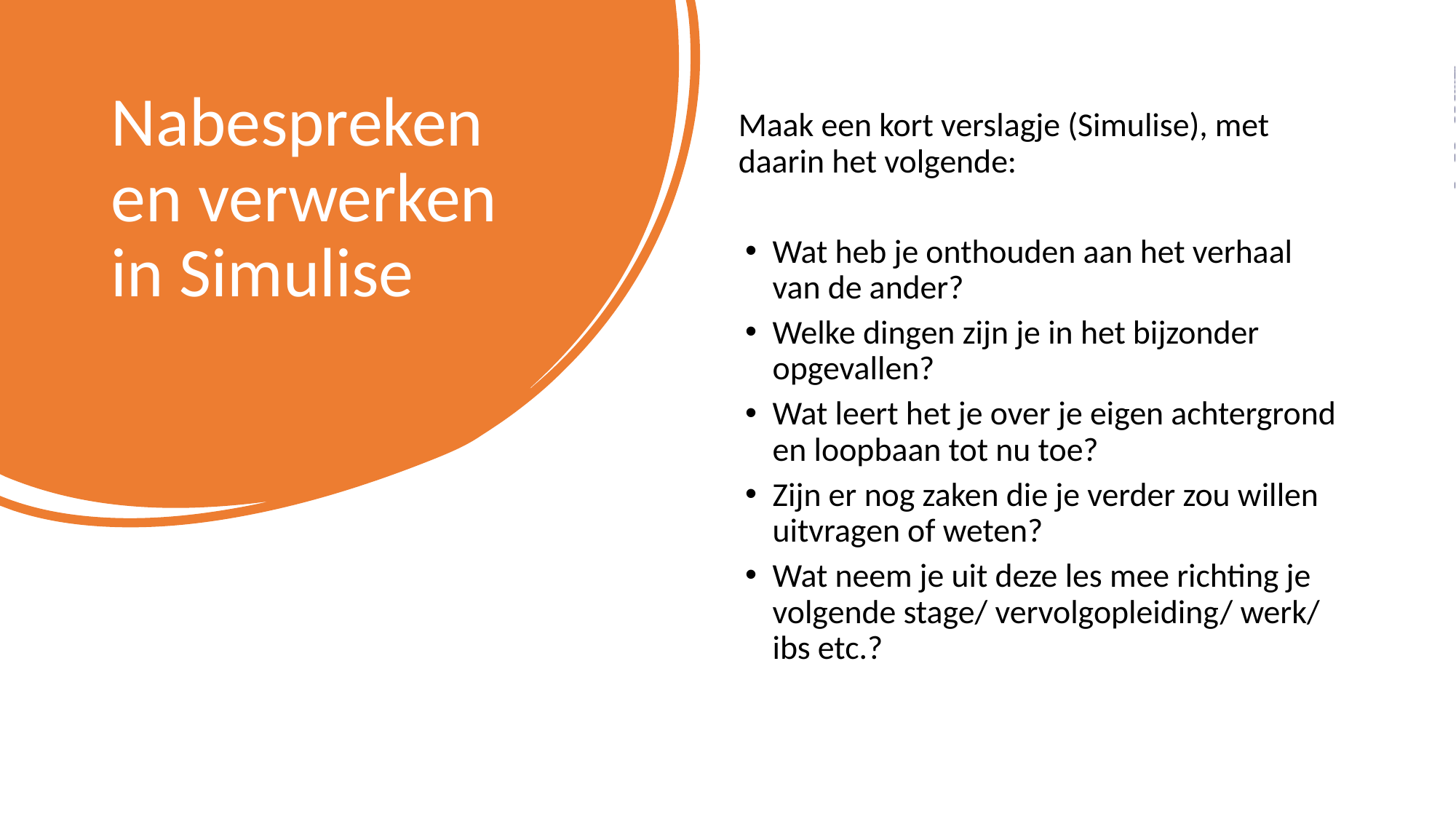

# Nabespreken en verwerken in Simulise
Maak een kort verslagje (Simulise), met   daarin het volgende:

Wat heb je onthouden aan het verhaal van de ander?
Welke dingen zijn je in het bijzonder opgevallen?
Wat leert het je over je eigen achtergrond en loopbaan tot nu toe?
Zijn er nog zaken die je verder zou willen uitvragen of weten?
Wat neem je uit deze les mee richting je volgende stage/ vervolgopleiding/ werk/ ibs etc.?